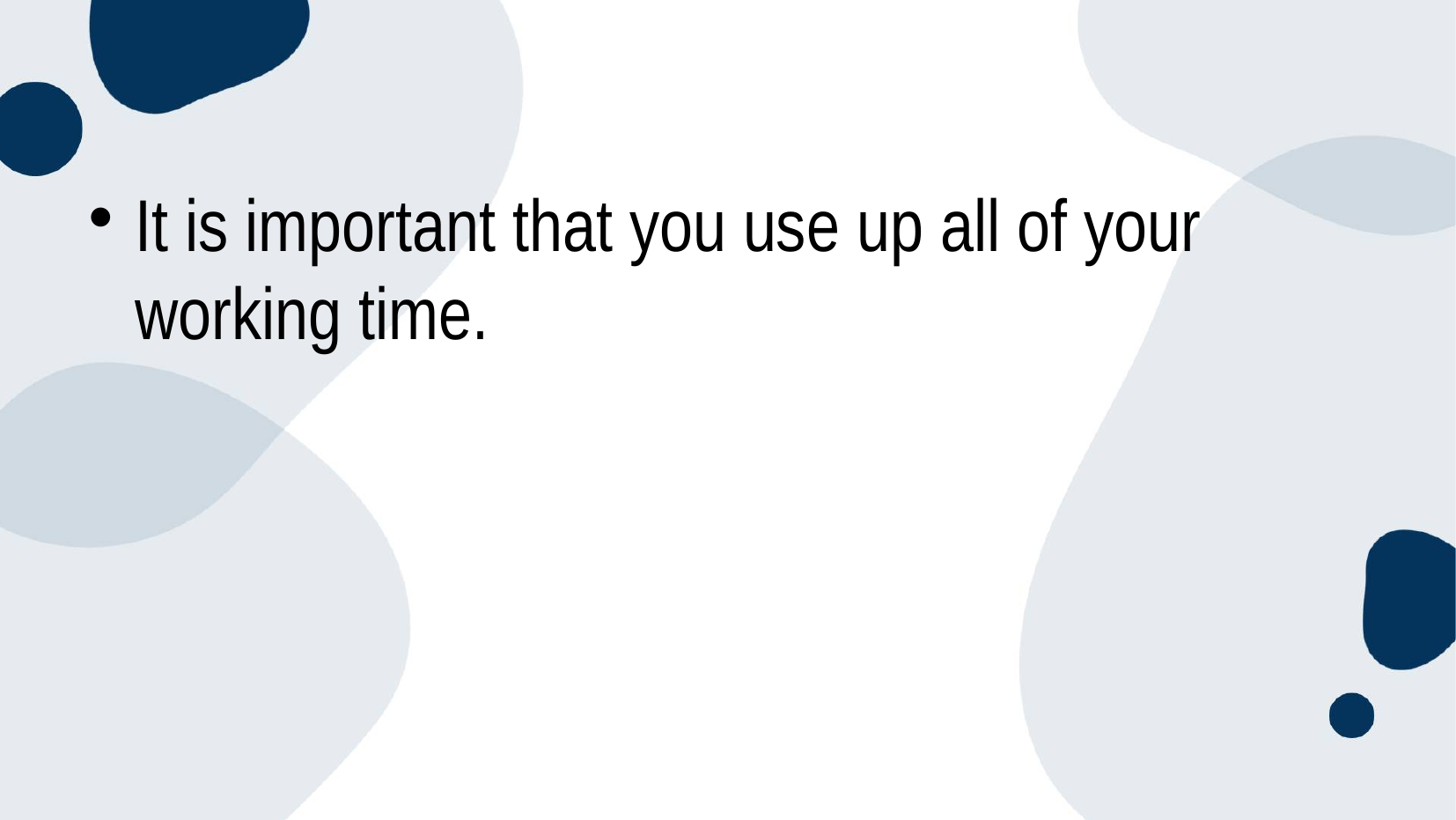

It is important that you use up all of your working time.